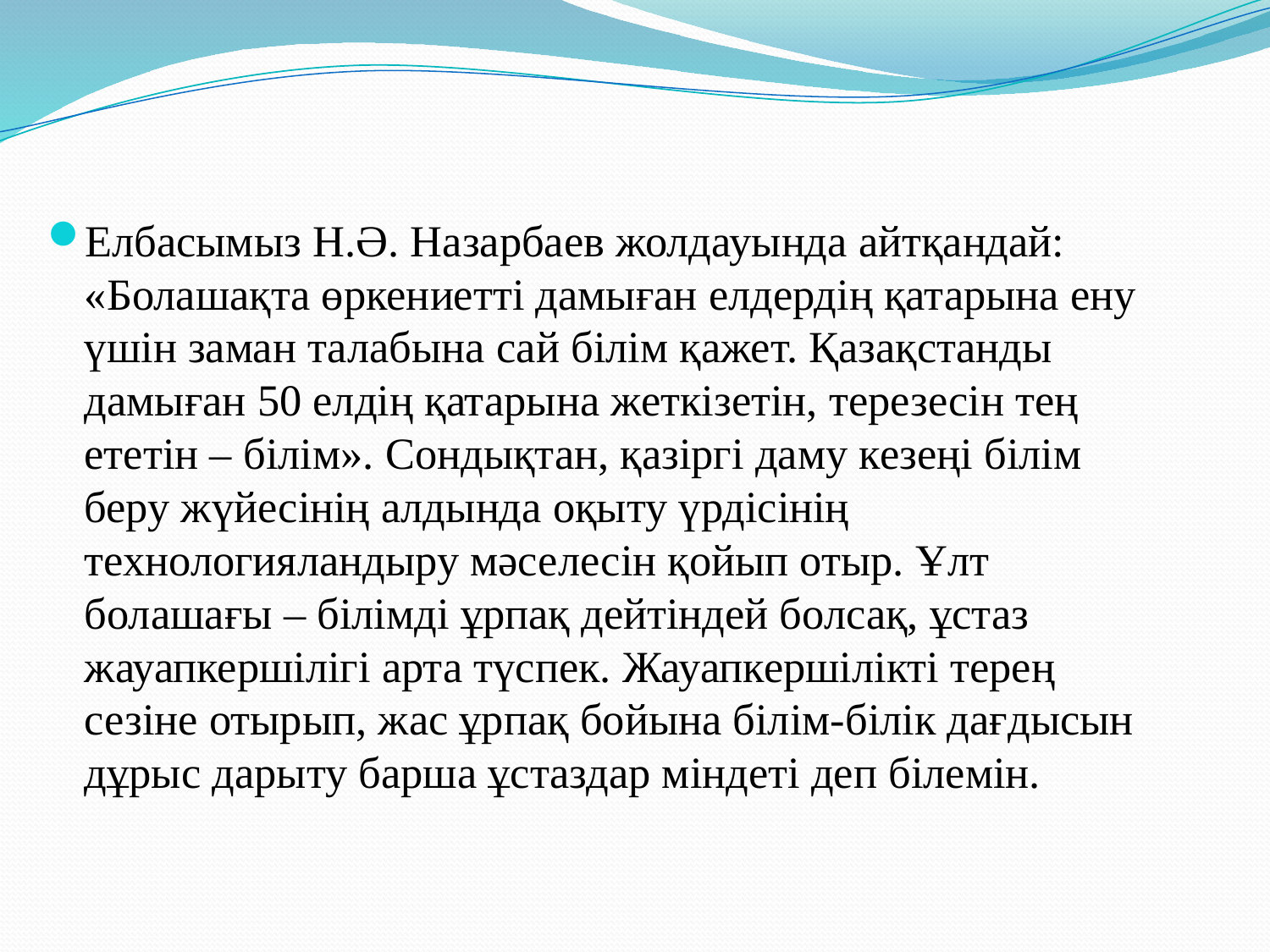

Елбасымыз Н.Ә. Назарбаев жолдауында айтқандай: «Болашақта өркениетті дамыған елдердің қатарына ену үшін заман талабына сай білім қажет. Қазақстанды дамыған 50 елдің қатарына жеткізетін, терезесін тең ететін – білім». Сондықтан, қазіргі даму кезеңі білім беру жүйесінің алдында оқыту үрдісінің технологияландыру мәселесін қойып отыр. Ұлт болашағы – білімді ұрпақ дейтіндей болсақ, ұстаз жауапкершілігі арта түспек. Жауапкершілікті терең сезіне отырып, жас ұрпақ бойына білім-білік дағдысын дұрыс дарыту барша ұстаздар міндеті деп білемін.